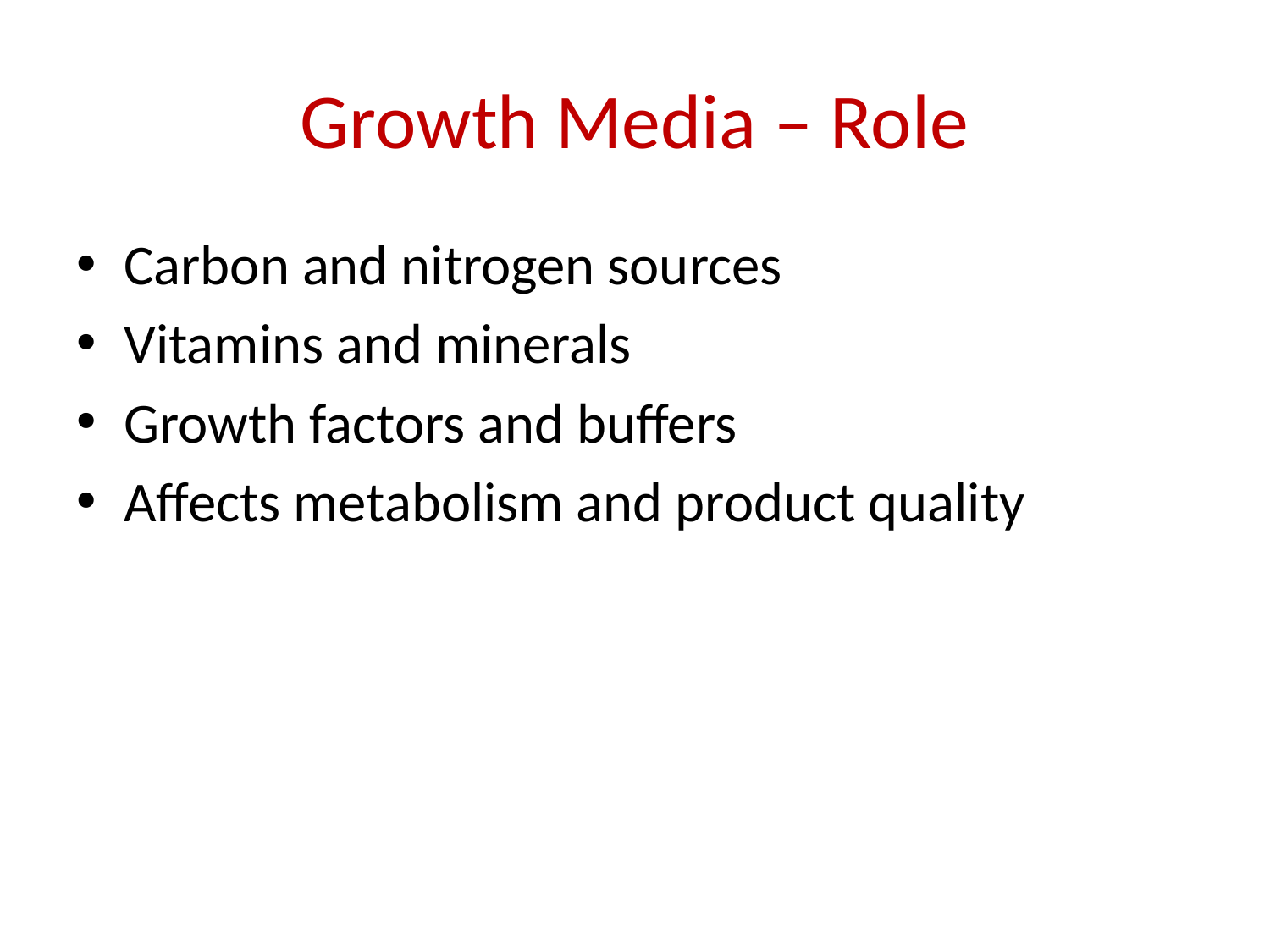

# Growth Media – Role
Carbon and nitrogen sources
Vitamins and minerals
Growth factors and buffers
Affects metabolism and product quality